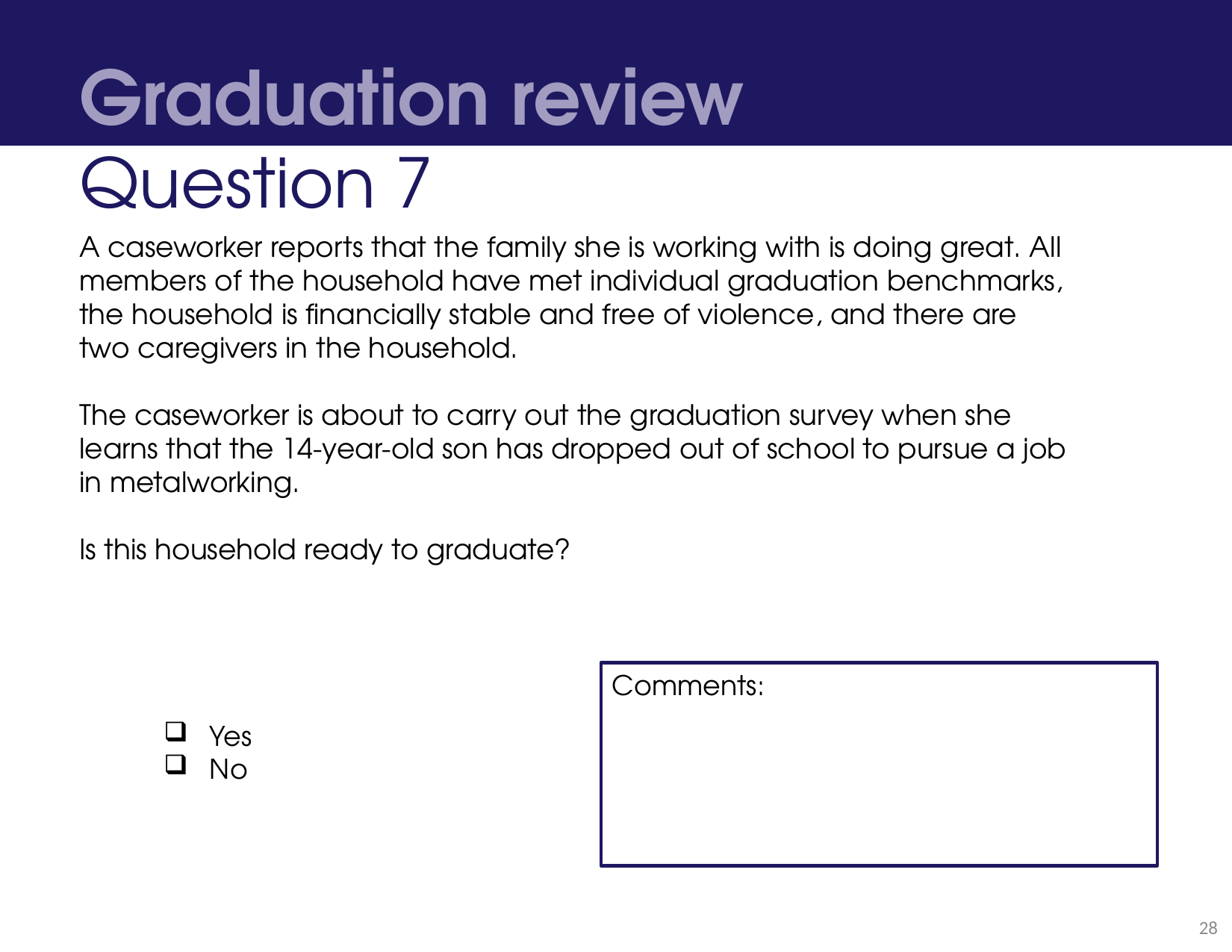

# Graduation review
Question 7
A caseworker reports that the family she is working with is doing great. All members of the household have met individual graduation benchmarks, the household is financially stable and free of violence, and there are two caregivers in the household.

The caseworker is about to carry out the graduation survey when she learns that the 14-year-old son has dropped out of school to pursue a job in metalworking.

Is this household ready to graduate?

Yes
No

Comments:
28